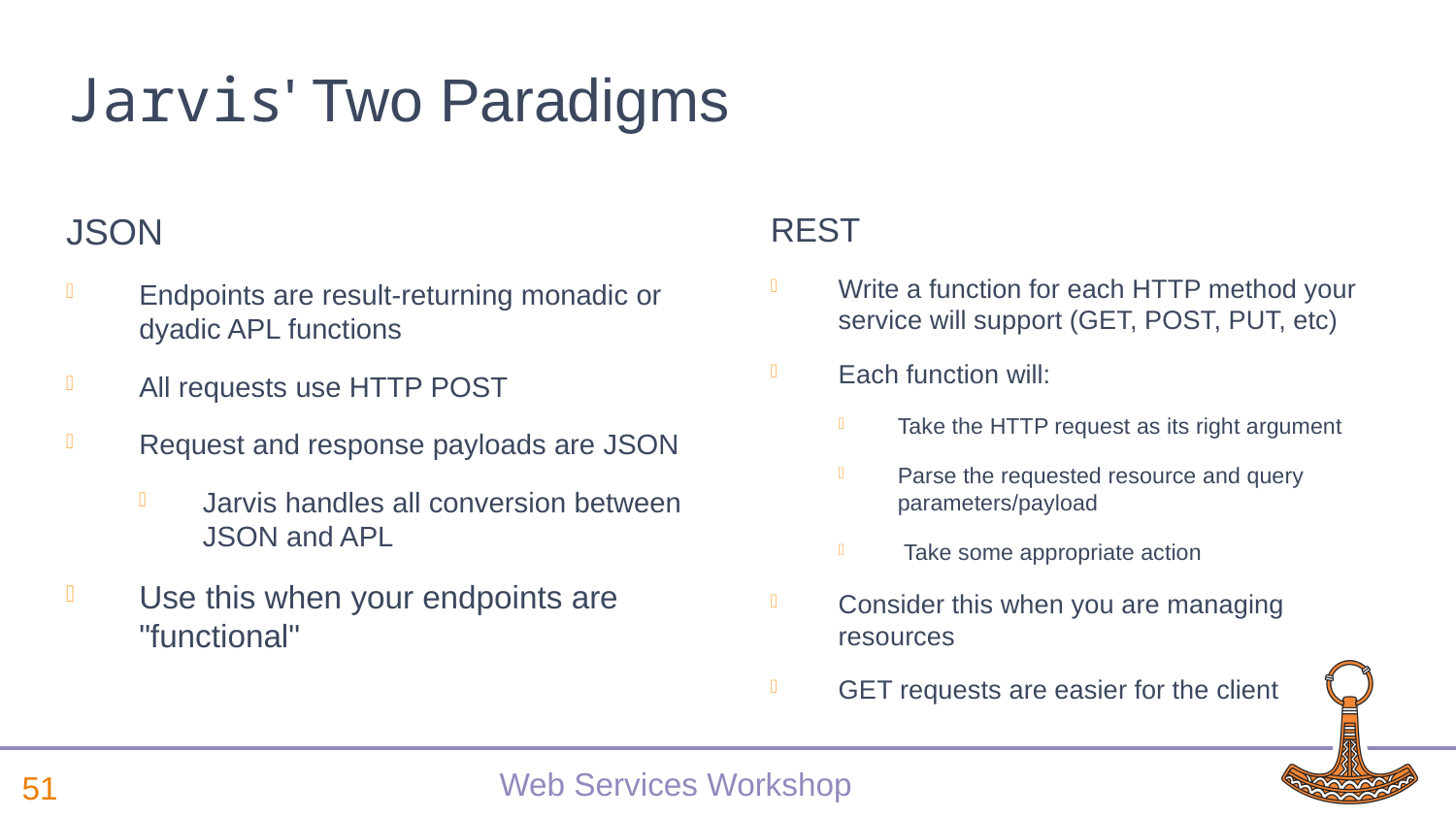

# Jarvis' Two Paradigms
JSON
Endpoints are result-returning monadic or dyadic APL functions
All requests use HTTP POST
Request and response payloads are JSON
Jarvis handles all conversion between JSON and APL
Use this when your endpoints are "functional"
REST
Write a function for each HTTP method your service will support (GET, POST, PUT, etc)
Each function will:
Take the HTTP request as its right argument
Parse the requested resource and query parameters/payload
 Take some appropriate action
Consider this when you are managing resources
GET requests are easier for the client